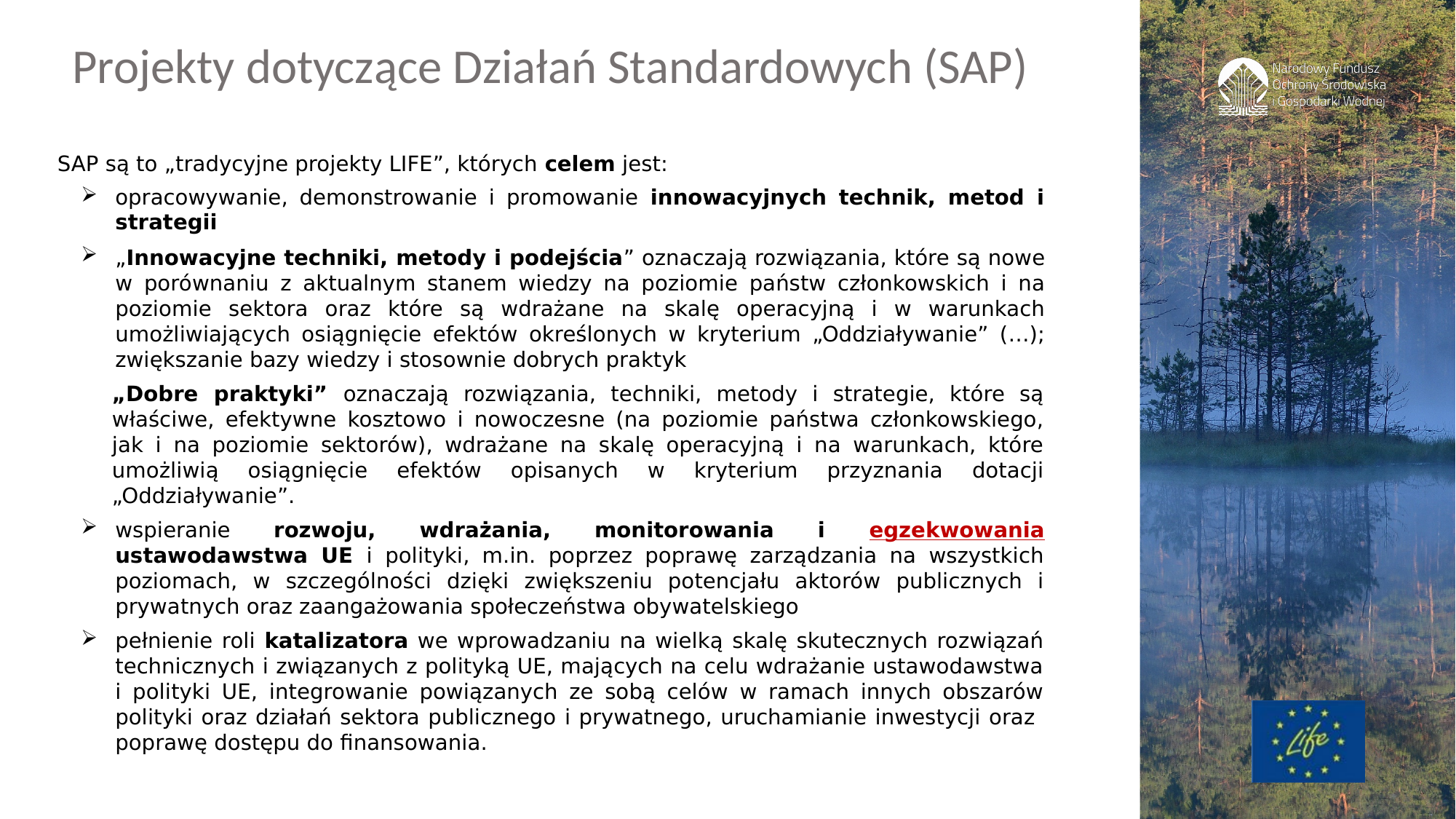

Projekty dotyczące Działań Standardowych (SAP)
SAP są to „tradycyjne projekty LIFE”, których celem jest:
opracowywanie, demonstrowanie i promowanie innowacyjnych technik, metod i strategii
„Innowacyjne techniki, metody i podejścia” oznaczają rozwiązania, które są nowe w porównaniu z aktualnym stanem wiedzy na poziomie państw członkowskich i na poziomie sektora oraz które są wdrażane na skalę operacyjną i w warunkach umożliwiających osiągnięcie efektów określonych w kryterium „Oddziaływanie” (…); zwiększanie bazy wiedzy i stosownie dobrych praktyk
„Dobre praktyki” oznaczają rozwiązania, techniki, metody i strategie, które są właściwe, efektywne kosztowo i nowoczesne (na poziomie państwa członkowskiego, jak i na poziomie sektorów), wdrażane na skalę operacyjną i na warunkach, które umożliwią osiągnięcie efektów opisanych w kryterium przyznania dotacji „Oddziaływanie”.
wspieranie rozwoju, wdrażania, monitorowania i egzekwowania ustawodawstwa UE i polityki, m.in. poprzez poprawę zarządzania na wszystkich poziomach, w szczególności dzięki zwiększeniu potencjału aktorów publicznych i prywatnych oraz zaangażowania społeczeństwa obywatelskiego
pełnienie roli katalizatora we wprowadzaniu na wielką skalę skutecznych rozwiązań technicznych i związanych z polityką UE, mających na celu wdrażanie ustawodawstwa i polityki UE, integrowanie powiązanych ze sobą celów w ramach innych obszarów polityki oraz działań sektora publicznego i prywatnego, uruchamianie inwestycji oraz  poprawę dostępu do finansowania.